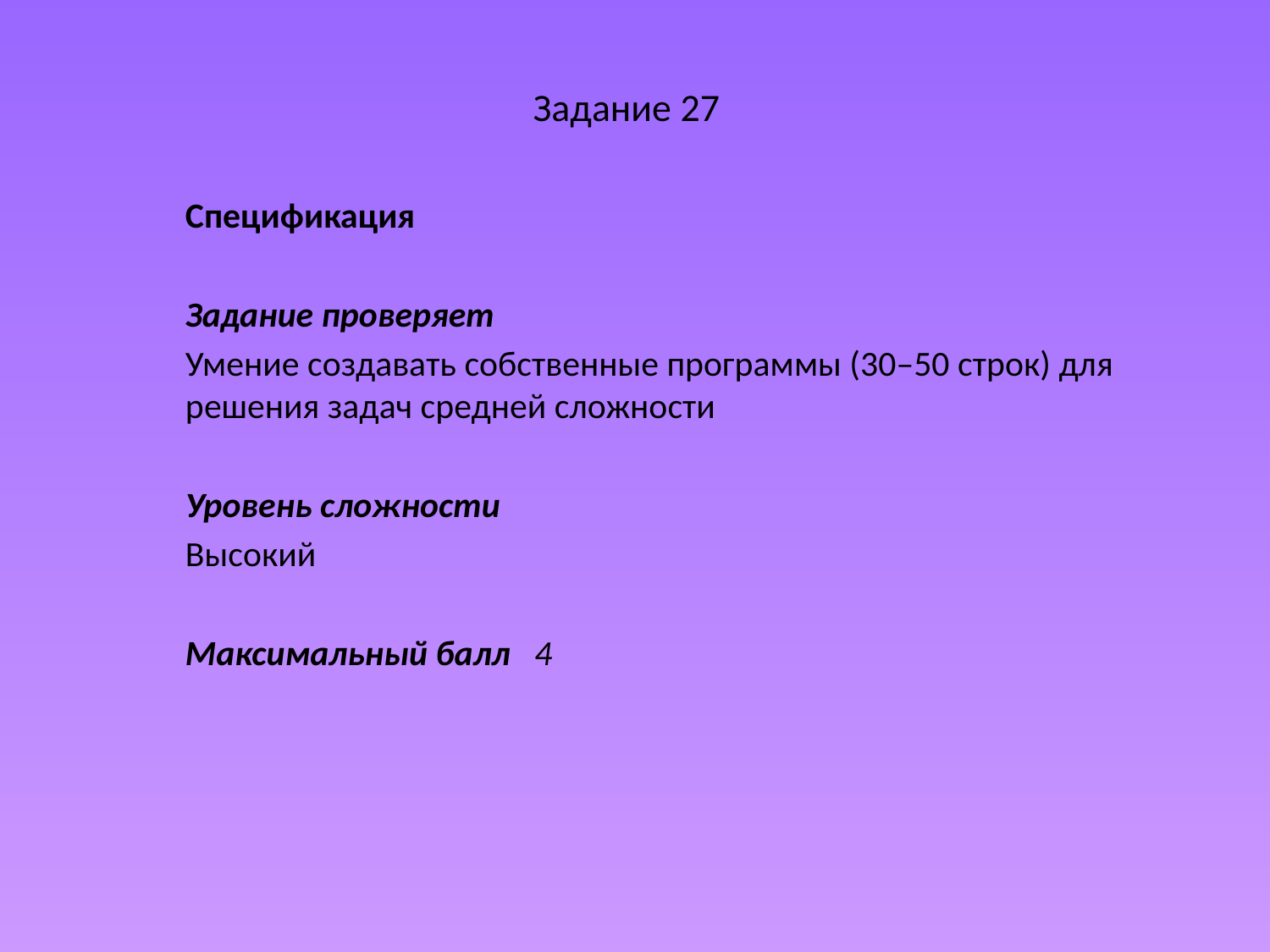

# Задание 27
Спецификация

Задание проверяет
Умение создавать собственные программы (30–50 строк) для решения задач средней сложности

Уровень сложности
Высокий

Максимальный балл   4